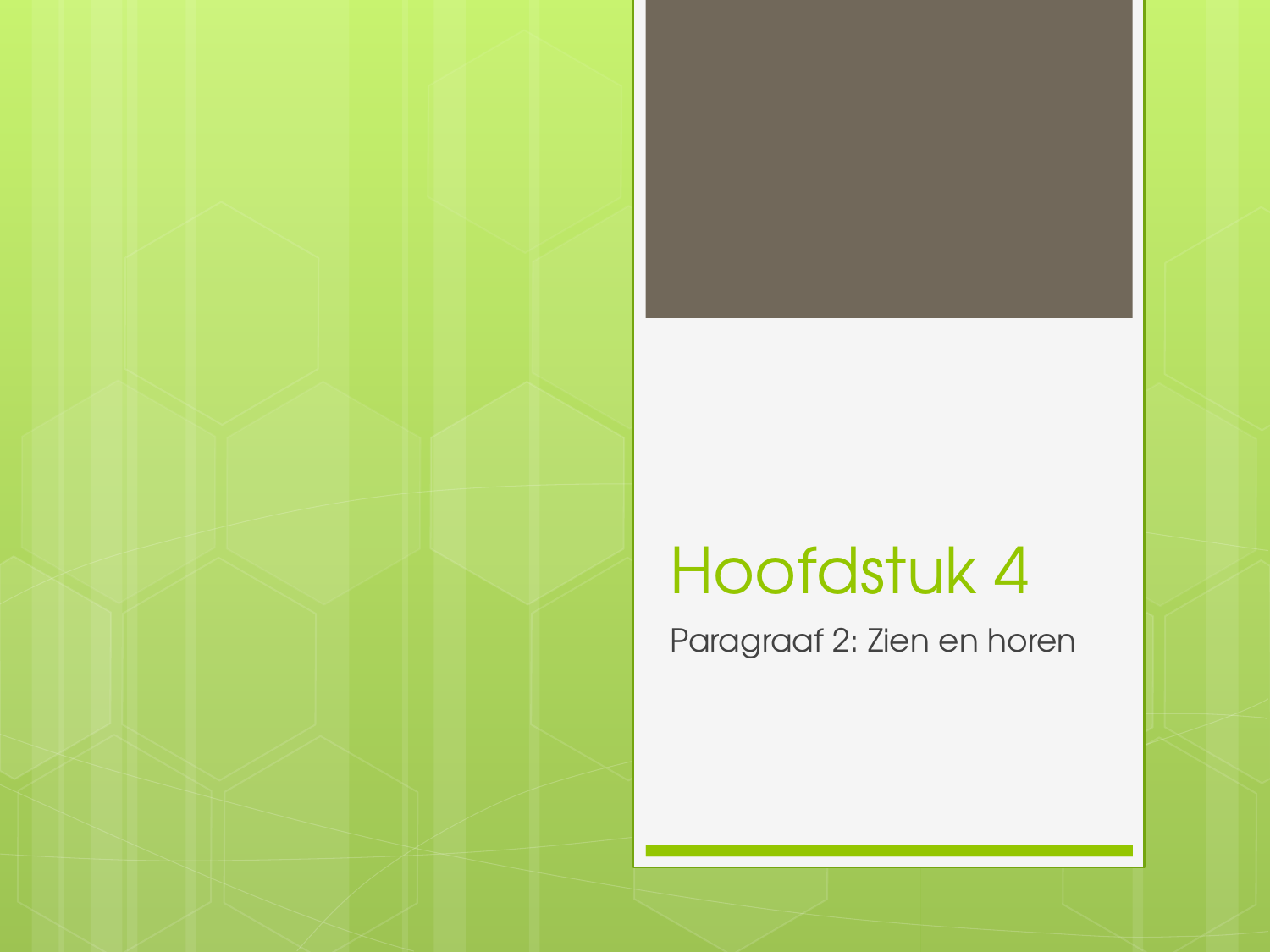

# Hoofdstuk 4
Paragraaf 2: Zien en horen